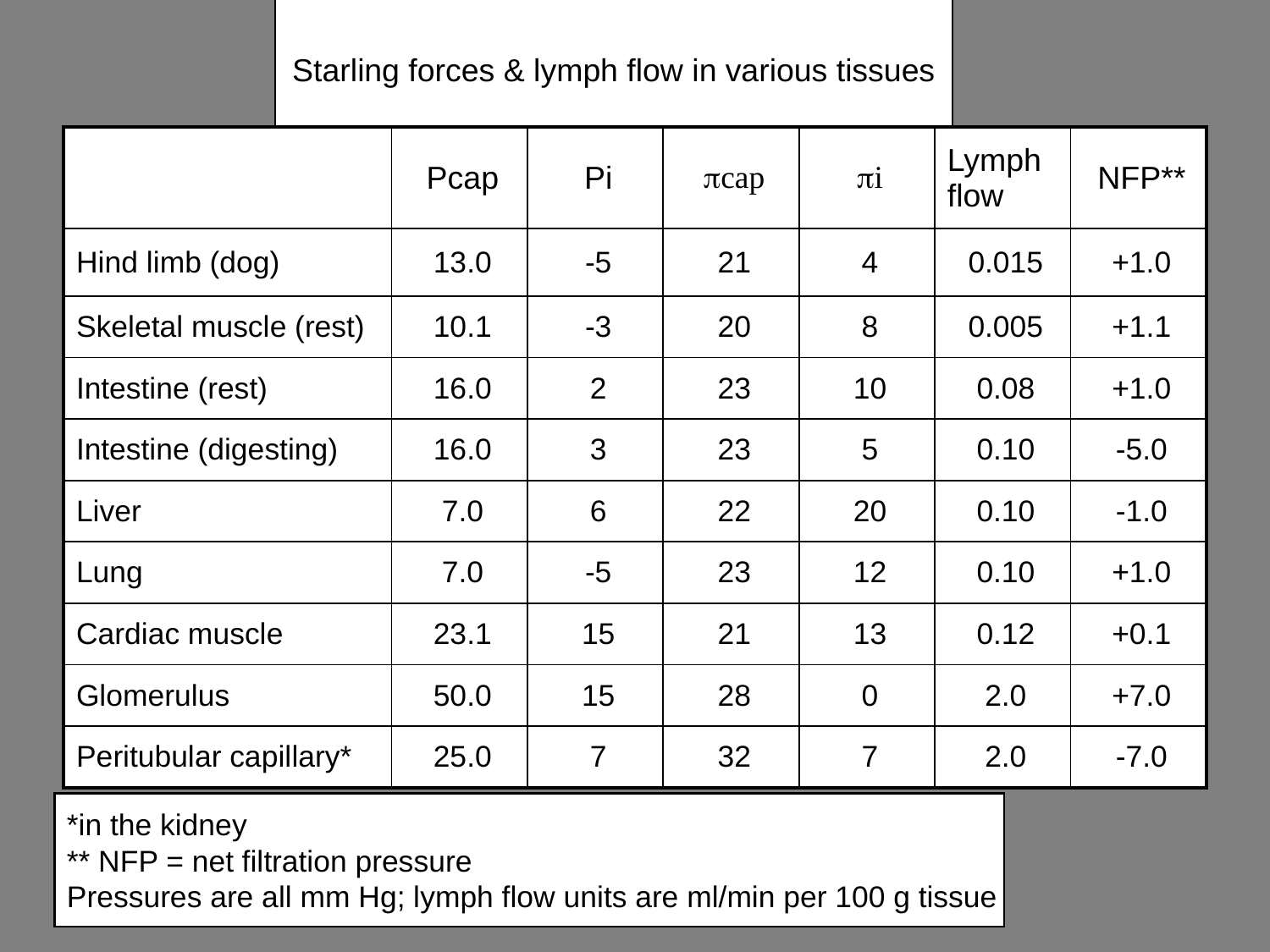

# Starling forces & lymph flow in various tissues
|  | Pcap | Pi | πcap | πi | Lymph flow | NFP\*\* |
| --- | --- | --- | --- | --- | --- | --- |
| Hind limb (dog) | 13.0 | -5 | 21 | 4 | 0.015 | +1.0 |
| Skeletal muscle (rest) | 10.1 | -3 | 20 | 8 | 0.005 | +1.1 |
| Intestine (rest) | 16.0 | 2 | 23 | 10 | 0.08 | +1.0 |
| Intestine (digesting) | 16.0 | 3 | 23 | 5 | 0.10 | -5.0 |
| Liver | 7.0 | 6 | 22 | 20 | 0.10 | -1.0 |
| Lung | 7.0 | -5 | 23 | 12 | 0.10 | +1.0 |
| Cardiac muscle | 23.1 | 15 | 21 | 13 | 0.12 | +0.1 |
| Glomerulus | 50.0 | 15 | 28 | 0 | 2.0 | +7.0 |
| Peritubular capillary\* | 25.0 | 7 | 32 | 7 | 2.0 | -7.0 |
*in the kidney
** NFP = net filtration pressure
Pressures are all mm Hg; lymph flow units are ml/min per 100 g tissue